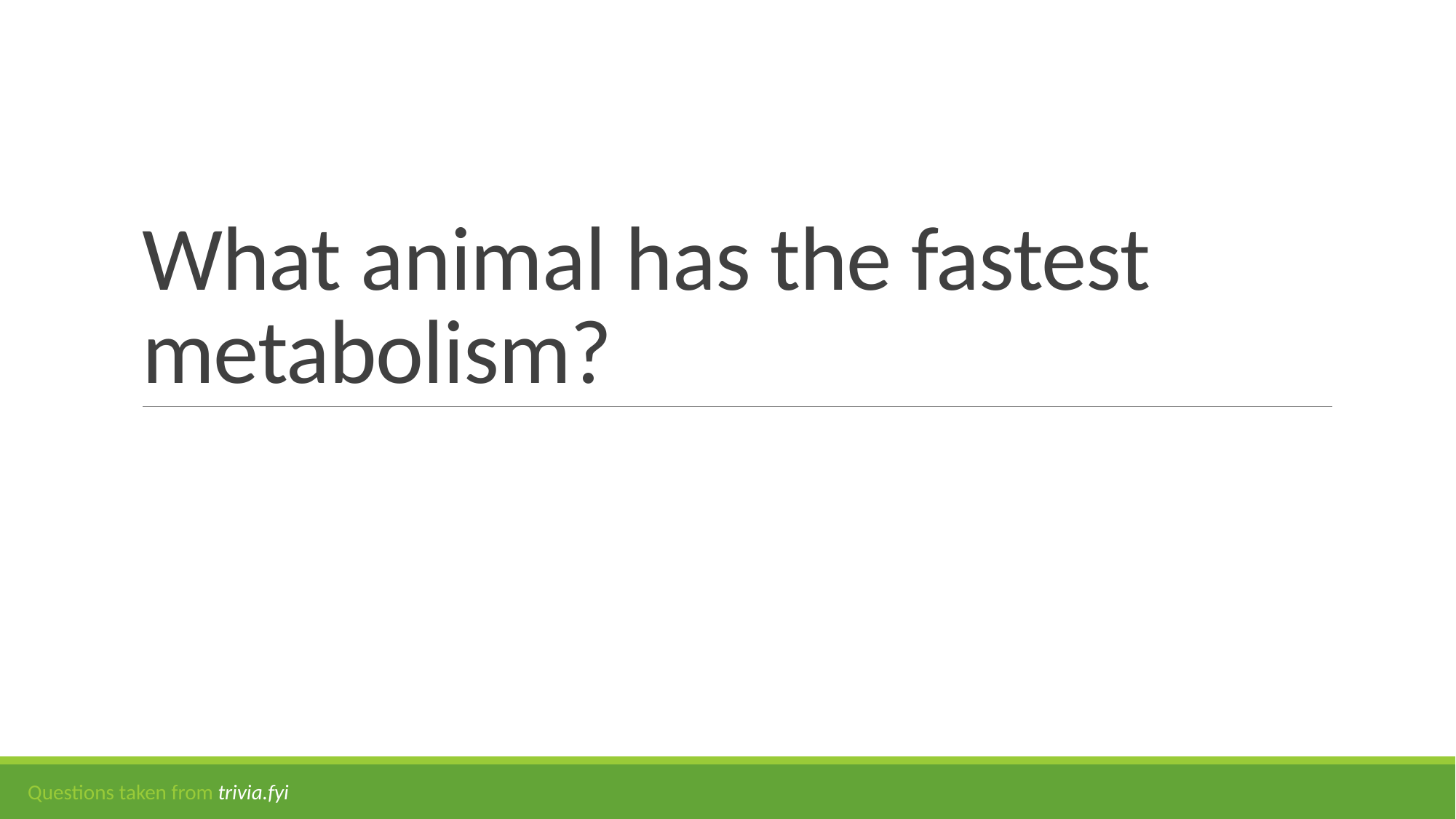

# What animal has the fastest metabolism?